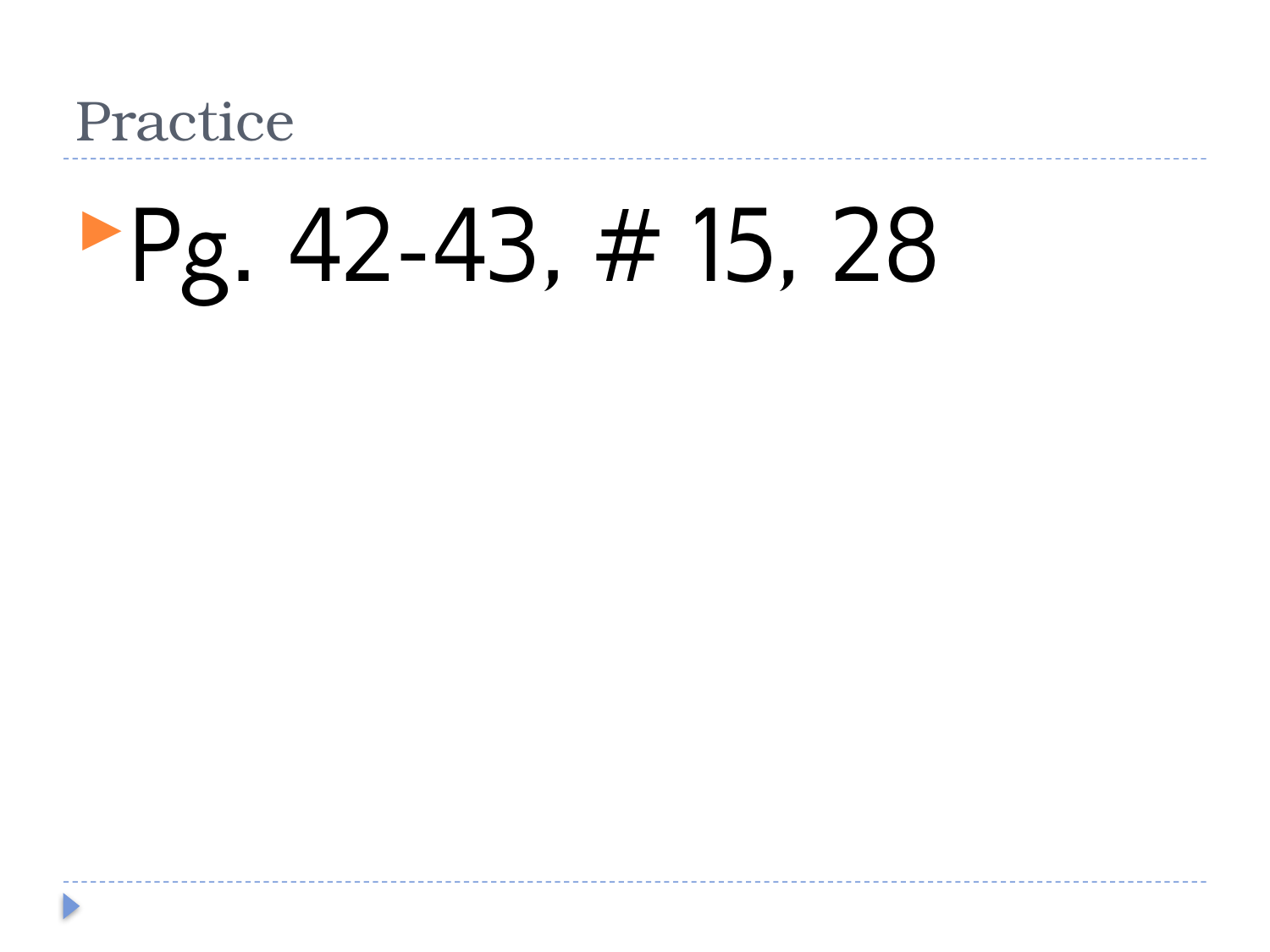

# Practice
Pg. 42-43, # 15, 28